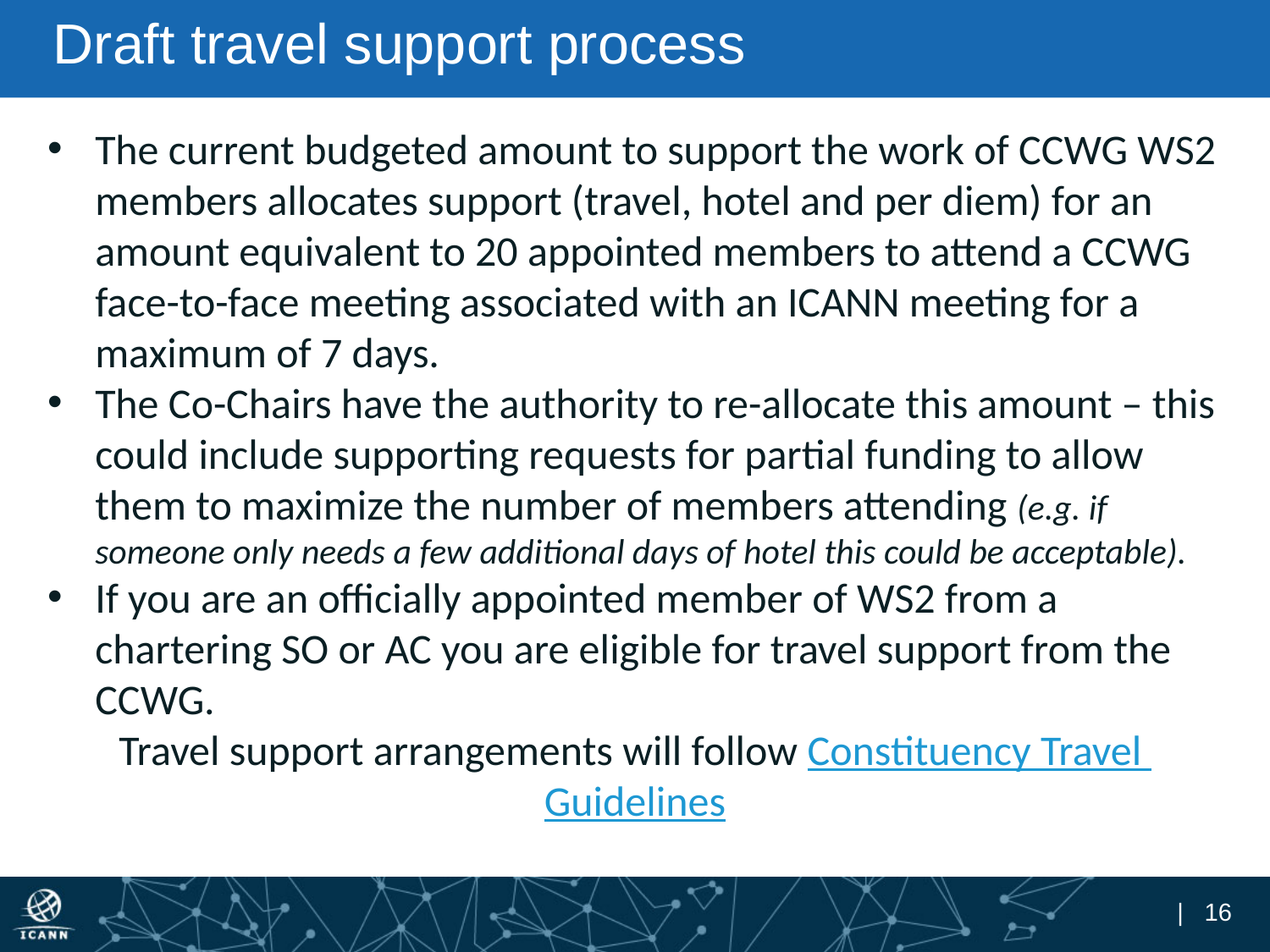

# Draft travel support process
The current budgeted amount to support the work of CCWG WS2 members allocates support (travel, hotel and per diem) for an amount equivalent to 20 appointed members to attend a CCWG face-to-face meeting associated with an ICANN meeting for a maximum of 7 days.
The Co-Chairs have the authority to re-allocate this amount – this could include supporting requests for partial funding to allow them to maximize the number of members attending (e.g. if someone only needs a few additional days of hotel this could be acceptable).
If you are an officially appointed member of WS2 from a chartering SO or AC you are eligible for travel support from the CCWG.
Travel support arrangements will follow Constituency Travel Guidelines